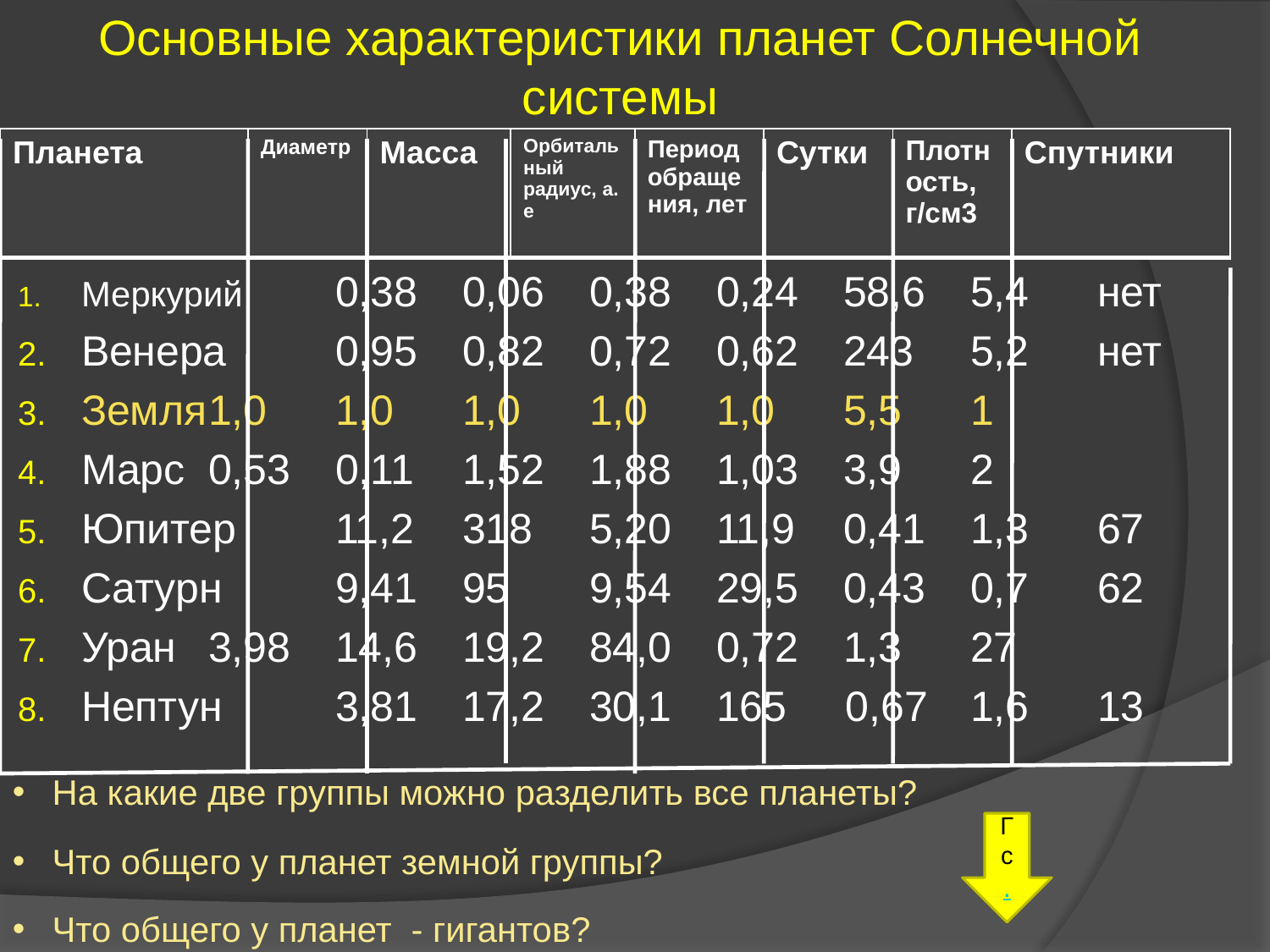

Основные характеристики планет Солнечной системы
| Планета | Диаметр | Масса | Орбитальный радиус, а. е | Период обращения, лет | Сутки | Плотность, г/см3 | Спутники |
| --- | --- | --- | --- | --- | --- | --- | --- |
Меркурий	0,38	0,06	0,38	0,24	58,6	5,4	нет
Венера	0,95	0,82	0,72	0,62	243	5,2	нет
Земля	1,0	1,0	1,0	1,0	1,0	5,5	1
Марс	0,53	0,11	1,52	1,88	1,03	3,9	2
Юпитер	11,2	318	5,20	11,9	0,41	1,3	67
Сатурн	9,41	95	9,54	29,5	0,43	0,7	62
Уран	3,98	14,6	19,2	84,0	0,72	1,3	27
Нептун	3,81	17,2	30,1	165     0,67	1,6	13
 На какие две группы можно разделить все планеты?
Гс.
 Что общего у планет земной группы?
 Что общего у планет  - гигантов?